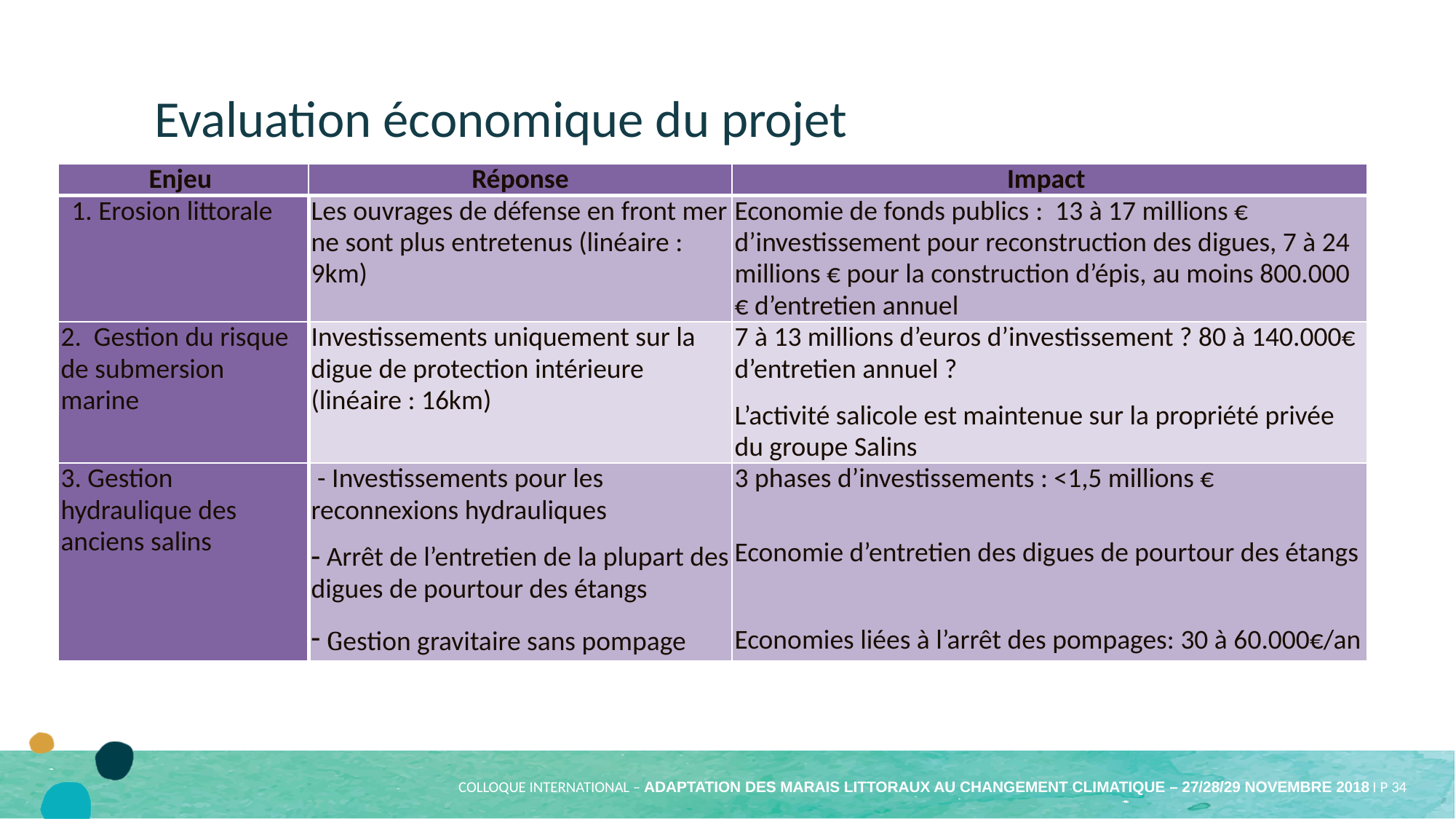

# Evaluation économique du projet

| Enjeu | Réponse | Impact |
| --- | --- | --- |
| 1. Erosion littorale | Les ouvrages de défense en front mer ne sont plus entretenus (linéaire : 9km) | Economie de fonds publics : 13 à 17 millions € d’investissement pour reconstruction des digues, 7 à 24 millions € pour la construction d’épis, au moins 800.000 € d’entretien annuel |
| 2. Gestion du risque de submersion marine | Investissements uniquement sur la digue de protection intérieure (linéaire : 16km) | 7 à 13 millions d’euros d’investissement ? 80 à 140.000€ d’entretien annuel ? L’activité salicole est maintenue sur la propriété privée du groupe Salins |
| 3. Gestion hydraulique des anciens salins | - Investissements pour les reconnexions hydrauliques Arrêt de l’entretien de la plupart des digues de pourtour des étangs Gestion gravitaire sans pompage | 3 phases d’investissements : <1,5 millions € Economie d’entretien des digues de pourtour des étangs Economies liées à l’arrêt des pompages: 30 à 60.000€/an |